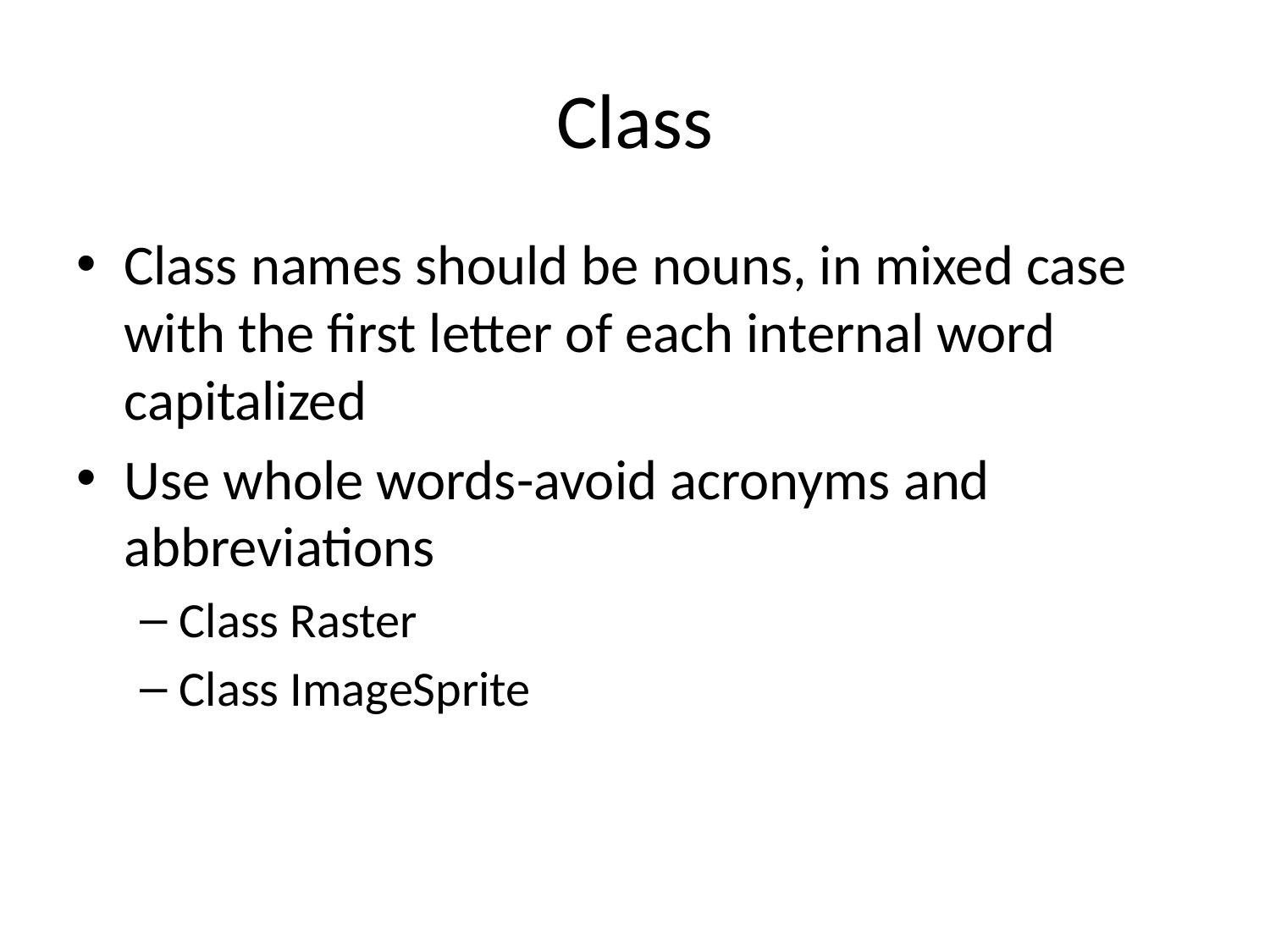

# Class
Class names should be nouns, in mixed case with the first letter of each internal word capitalized
Use whole words-avoid acronyms and abbreviations
Class Raster
Class ImageSprite